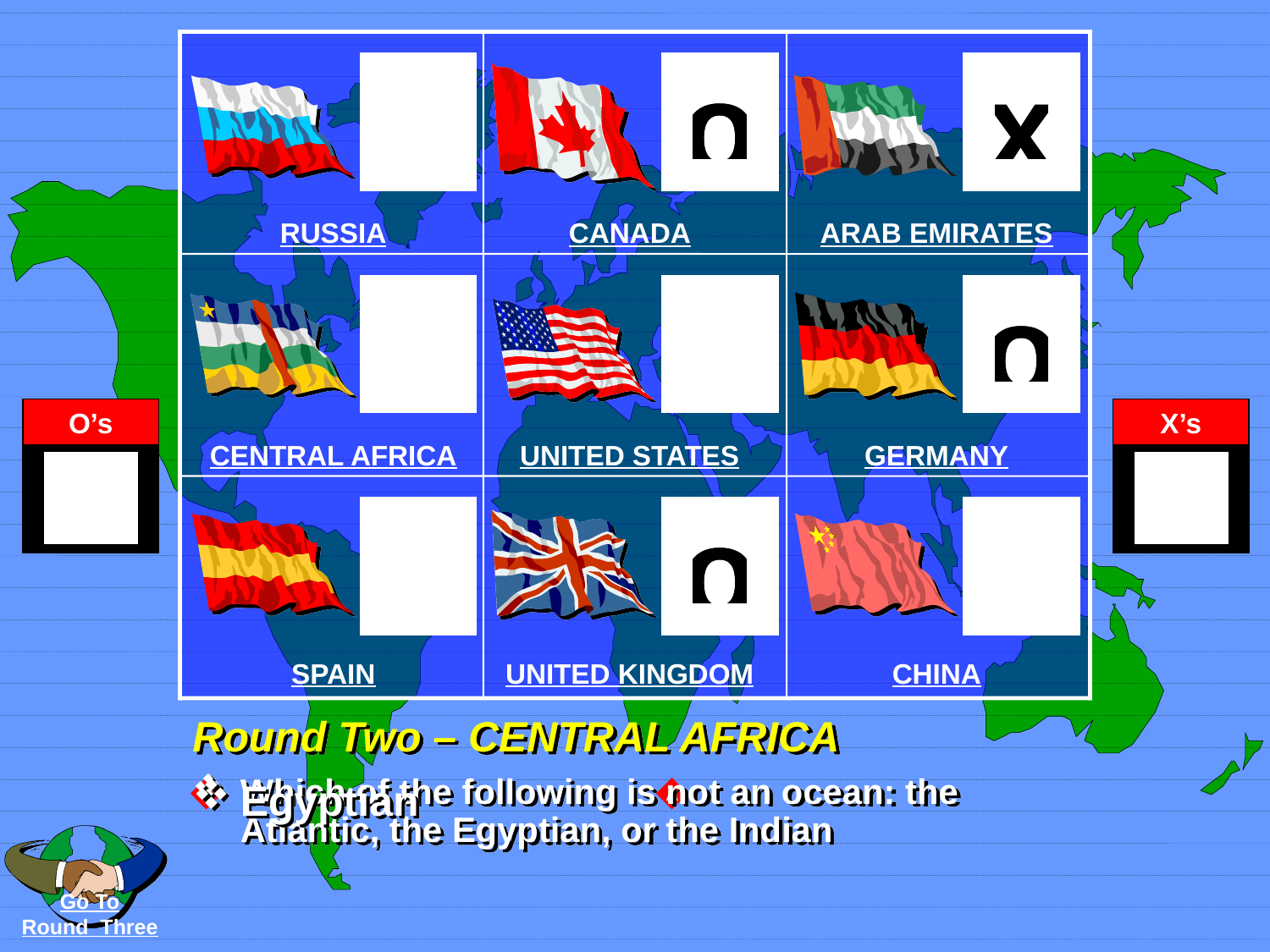

RUSSIA
CANADA
ARAB EMIRATES
CENTRAL AFRICA
UNITED STATES
GERMANY
SPAIN
UNITED KINGDOM
CHINA
# Round Two – CENTRAL AFRICA
Which of the following is not an ocean: the Atlantic, the Egyptian, or the Indian

Egyptian
Go To
Round  Three